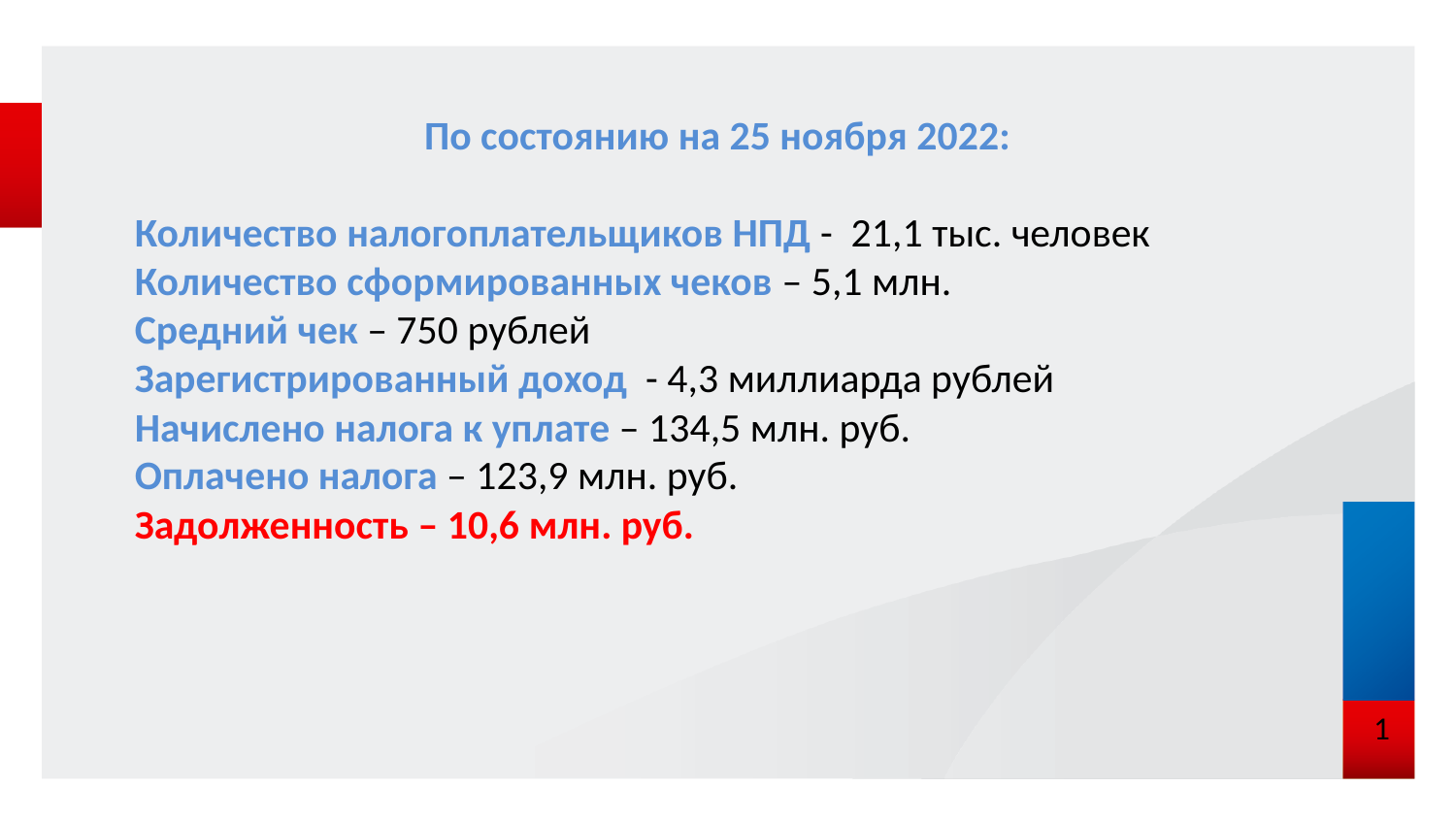

По состоянию на 25 ноября 2022:

Количество налогоплательщиков НПД -  21,1 тыс. человек
Количество сформированных чеков – 5,1 млн.
Средний чек – 750 рублей
Зарегистрированный доход  - 4,3 миллиарда рублей
Начислено налога к уплате – 134,5 млн. руб.
Оплачено налога – 123,9 млн. руб.
Задолженность – 10,6 млн. руб.

 1